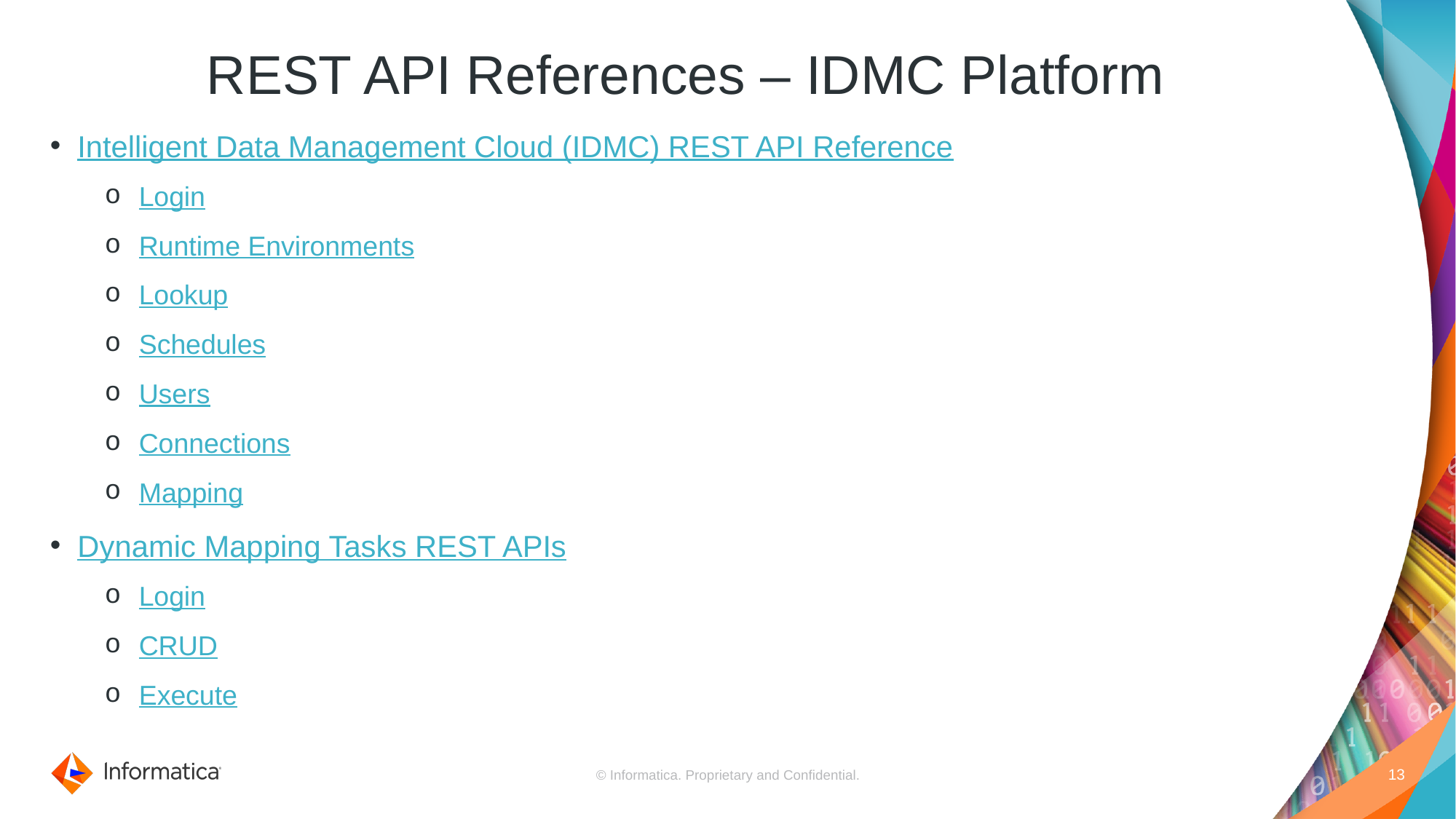

# REST API References – IDMC Platform
Intelligent Data Management Cloud (IDMC) REST API Reference
Login
Runtime Environments
Lookup
Schedules
Users
Connections
Mapping
Dynamic Mapping Tasks REST APIs
Login
CRUD
Execute